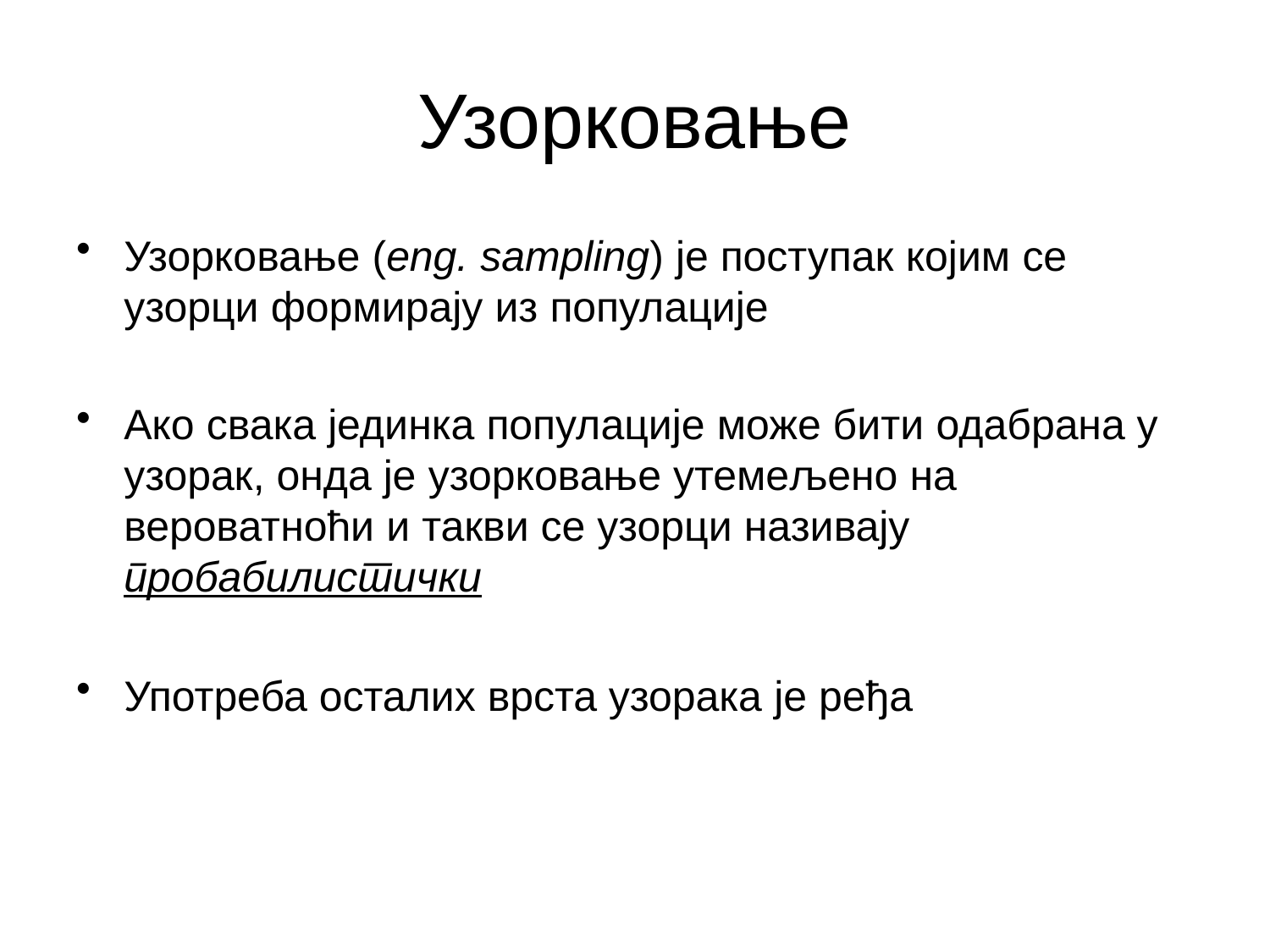

# Узорковање
Узорковање (eng. sampling) је поступак којим се узорци формирају из популације

Ако свака јединка популације може бити одабрана у узорак, онда је узорковање утемељено на вероватноћи и такви се узорци називају пробабилистички

Употреба осталих врста узорака је ређа